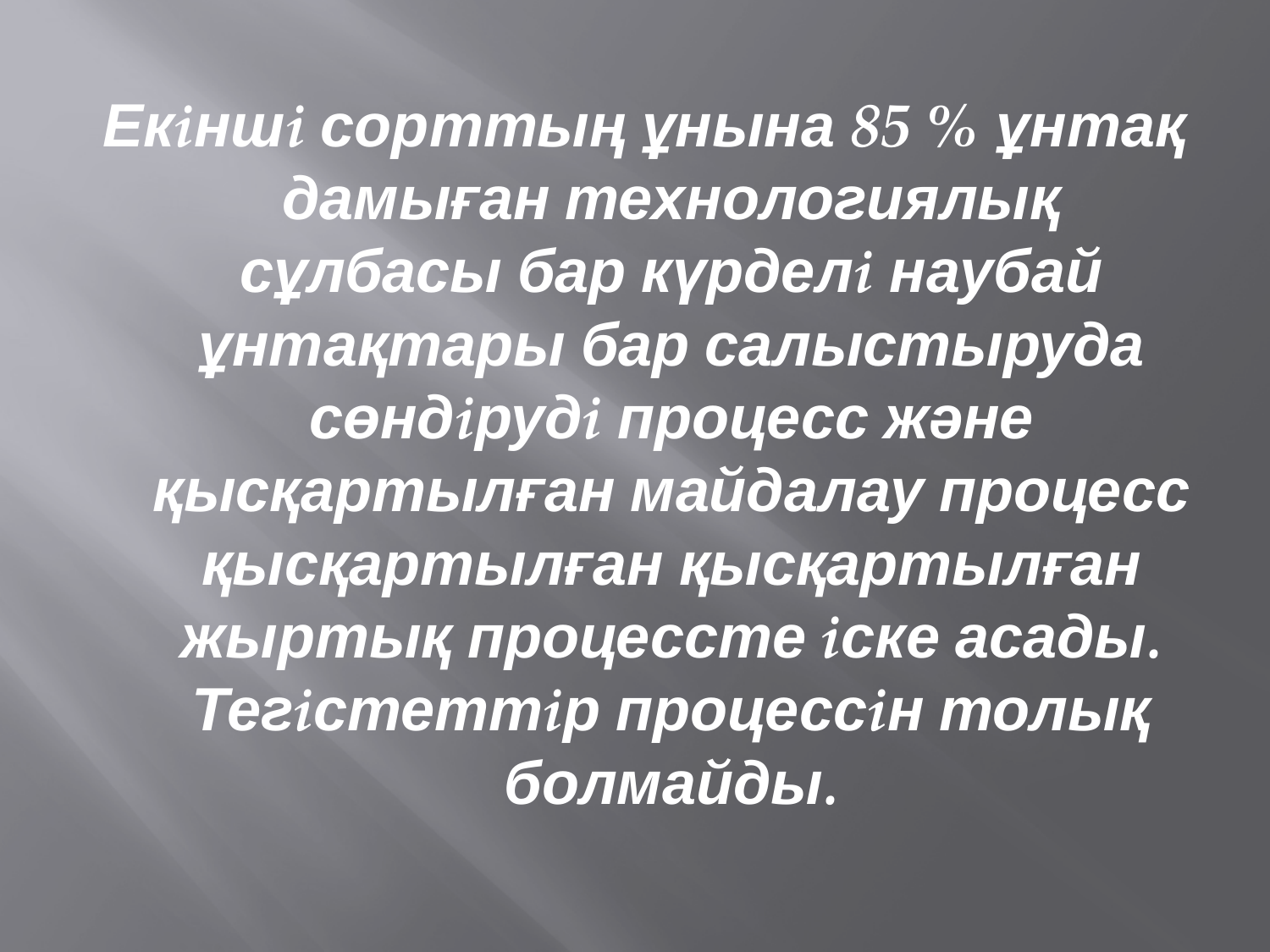

Екiншi сорттың ұнына 85 % ұнтақ дамыған технологиялық сұлбасы бар күрделi наубай ұнтақтары бар салыстыруда сөндiрудi процесс және қысқартылған майдалау процесс қысқартылған қысқартылған жыртық процессте iске асады. Тегiстеттiр процессiн толық болмайды.